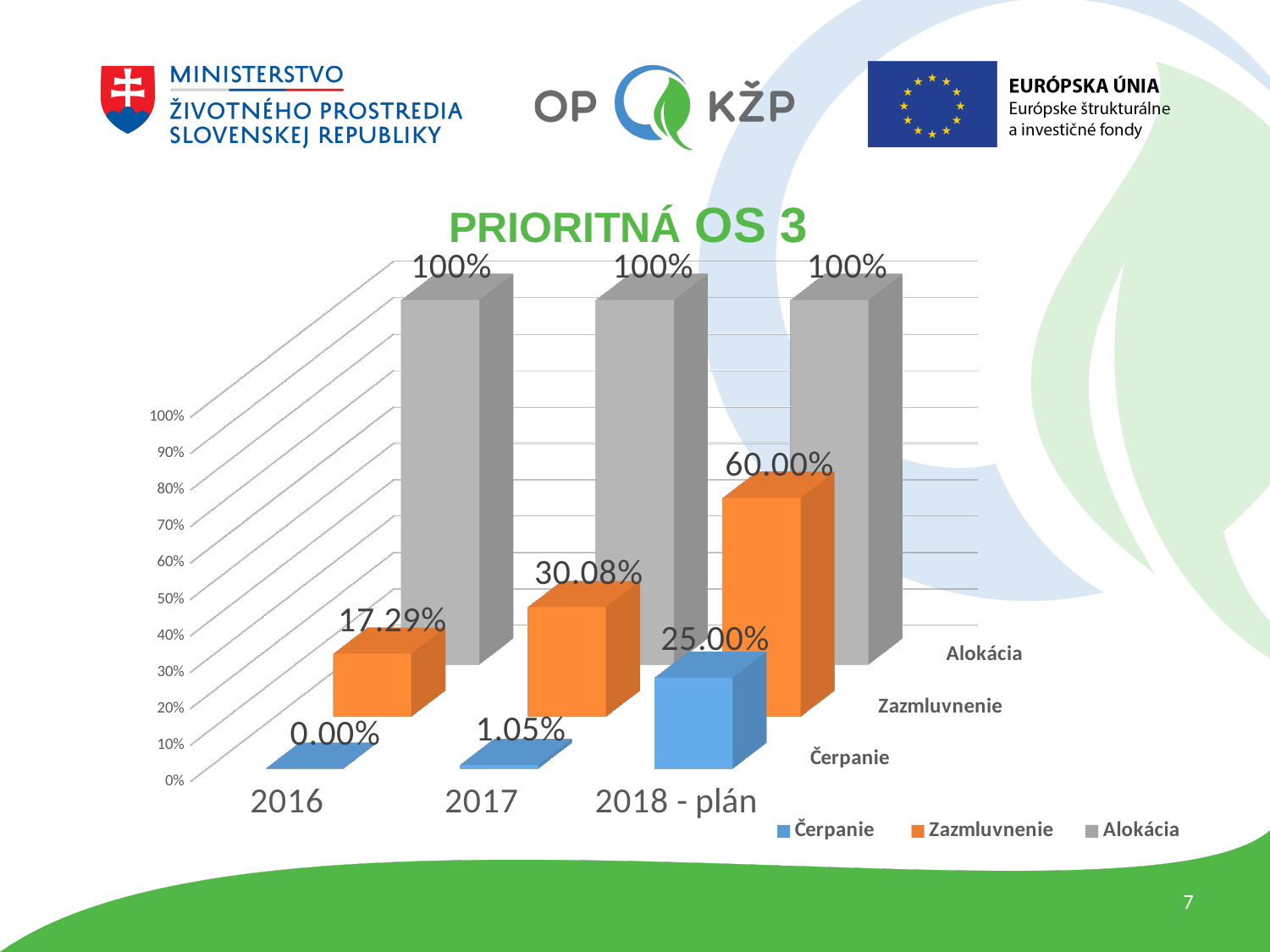

# PRIORITNÁ OS 3

[unsupported chart]

7